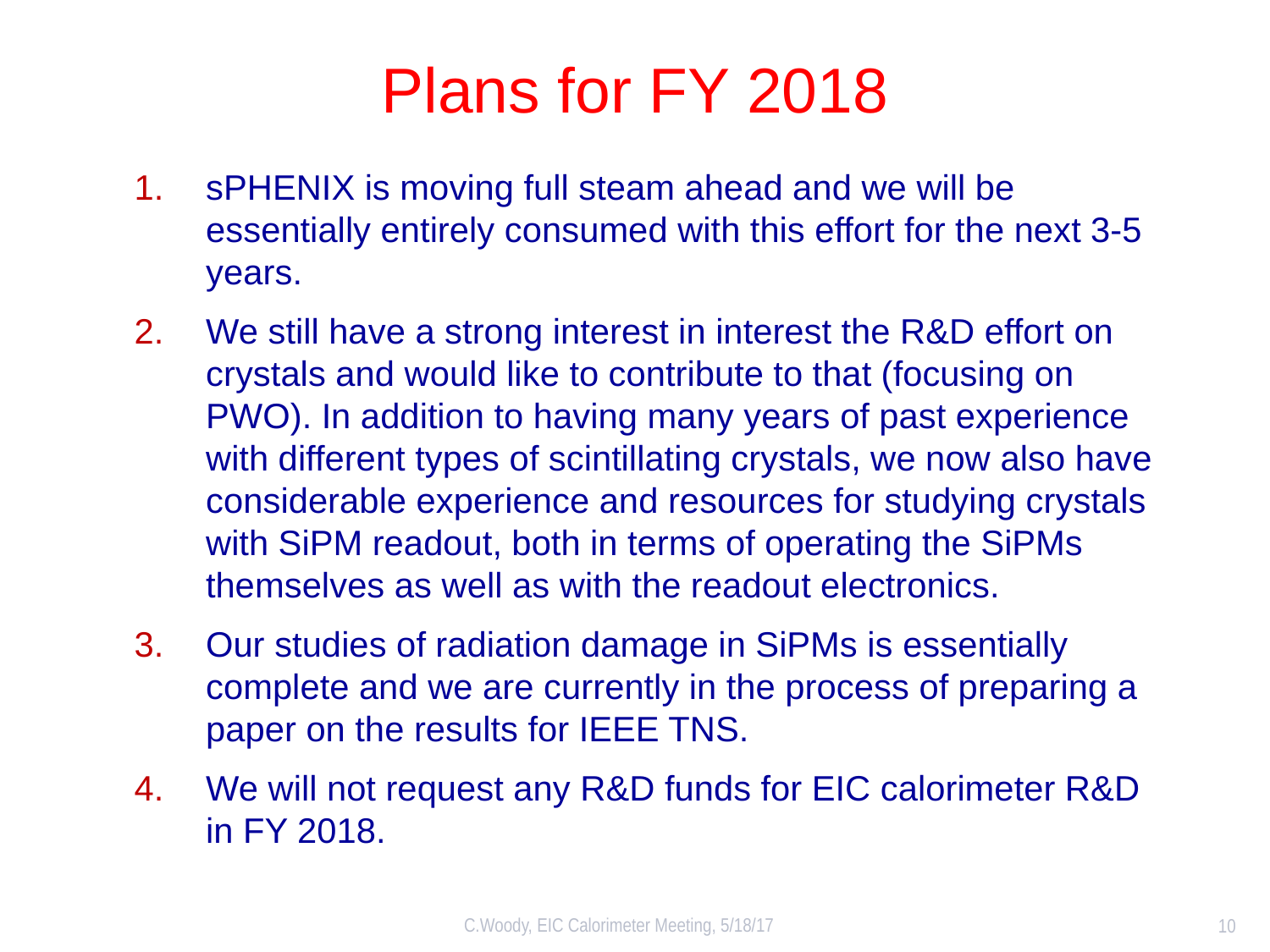

# Plans for FY 2018
sPHENIX is moving full steam ahead and we will be essentially entirely consumed with this effort for the next 3-5 years.

We still have a strong interest in interest the R&D effort on crystals and would like to contribute to that (focusing on PWO). In addition to having many years of past experience with different types of scintillating crystals, we now also have considerable experience and resources for studying crystals with SiPM readout, both in terms of operating the SiPMs themselves as well as with the readout electronics.

Our studies of radiation damage in SiPMs is essentially complete and we are currently in the process of preparing a paper on the results for IEEE TNS.

We will not request any R&D funds for EIC calorimeter R&D in FY 2018.
C.Woody, EIC Calorimeter Meeting, 5/18/17
10